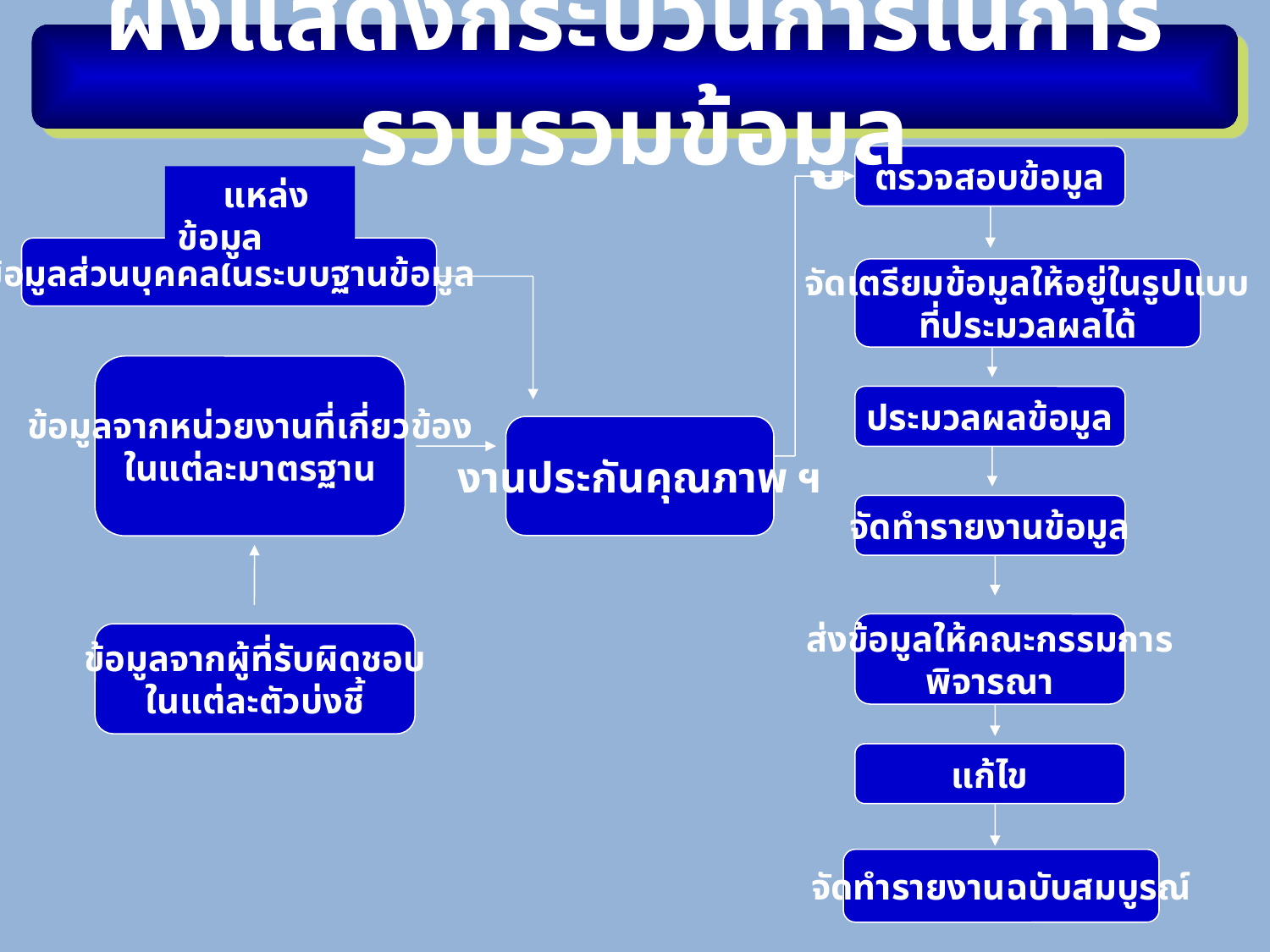

ผังแสดงกระบวนการในการรวบรวมข้อมูล
ตรวจสอบข้อมูล
     แหล่งข้อมูล

ข้อมูลส่วนบุคคลในระบบฐานข้อมูล
จัดเตรียมข้อมูลให้อยู่ในรูปแบบ
ที่ประมวลผลได้

ข้อมูลจากหน่วยงานที่เกี่ยวข้อง
ในแต่ละมาตรฐาน
ประมวลผลข้อมูล
งานประกันคุณภาพ ฯ

จัดทำรายงานข้อมูล

ส่งข้อมูลให้คณะกรรมการ
พิจารณา
ข้อมูลจากผู้ที่รับผิดชอบ
ในแต่ละตัวบ่งชี้

แก้ไข

จัดทำรายงานฉบับสมบูรณ์